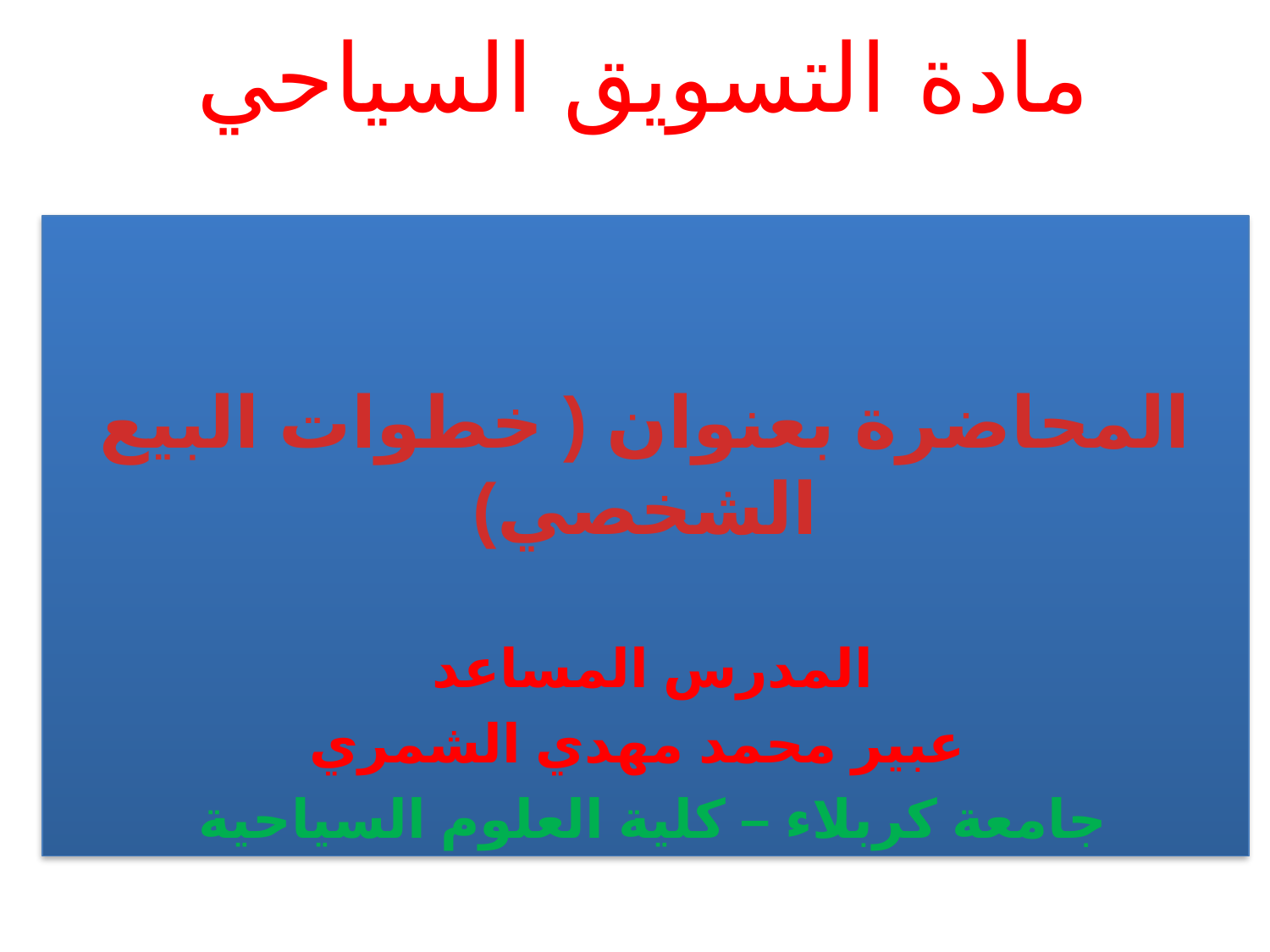

# مادة التسويق السياحي

المحاضرة بعنوان ( خطوات البيع الشخصي)

المدرس المساعد
 عبير محمد مهدي الشمري
جامعة كربلاء – كلية العلوم السياحية